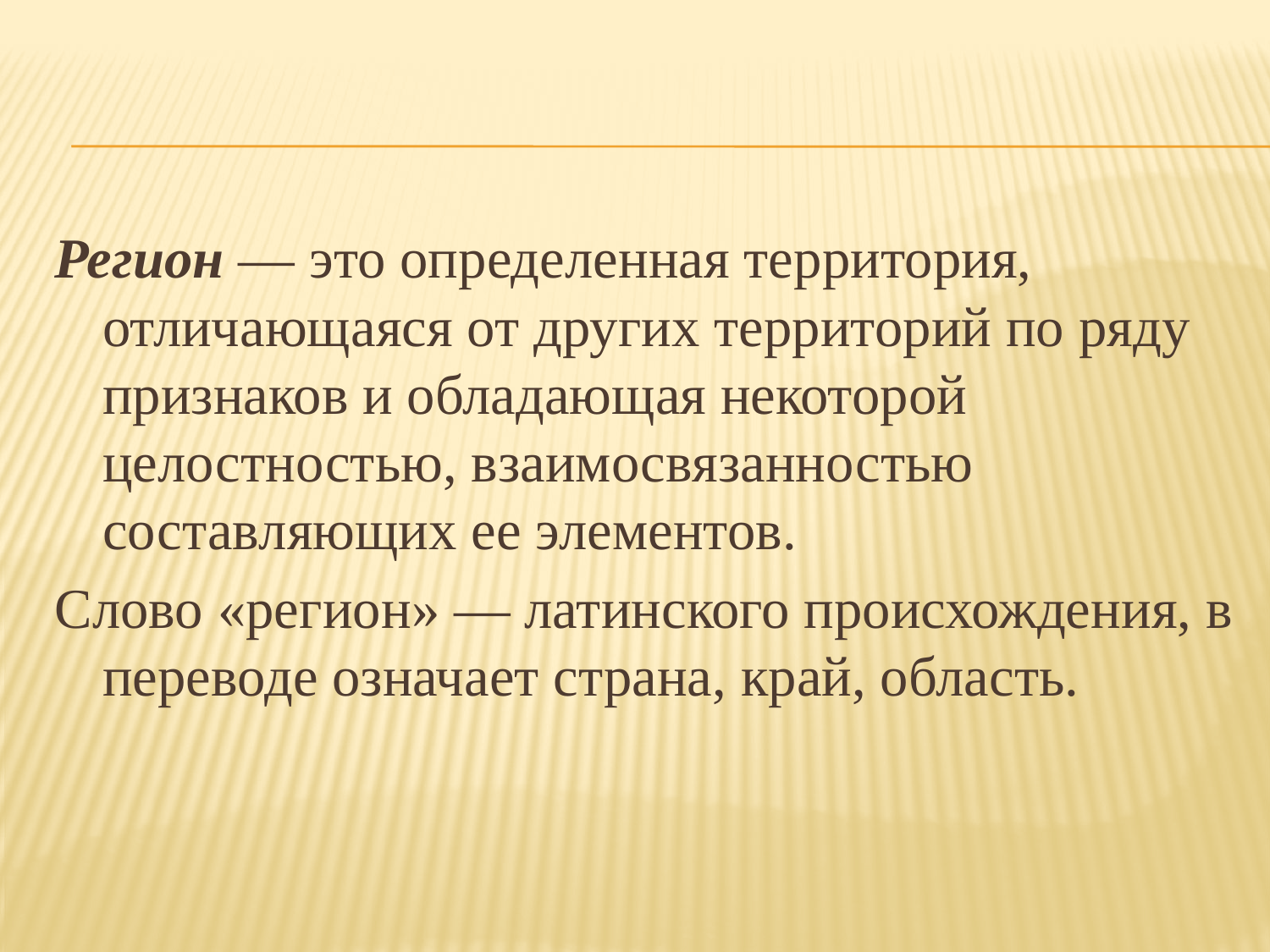

Регион — это определенная территория, отличающаяся от других территорий по ряду признаков и обладающая некоторой целостностью, взаимосвязанностью составляющих ее элементов.
Слово «регион» — латинского происхождения, в переводе означает страна, край, область.